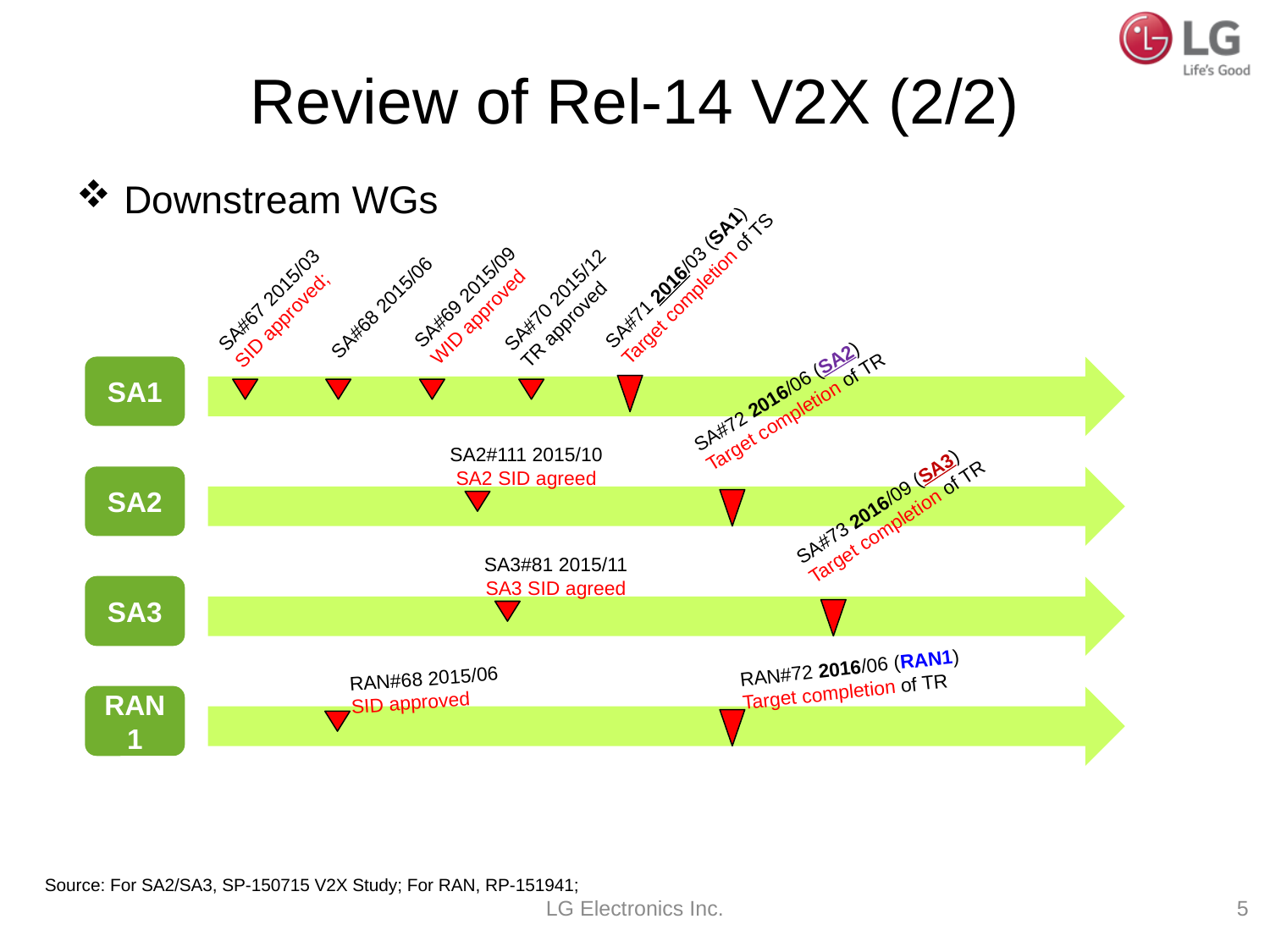

# Review of Rel-14 V2X (2/2)
Downstream WGs

SA#71 2016/03 (SA1)
Target completion of TS
SA#69 2015/09
WID approved
SA#67 2015/03
SID approved;
SA#70 2015/12
TR approved
SA#68 2015/06
SA1

SA#72 2016/06 (SA2)
Target completion of TR

SA2#111 2015/10
SA2 SID agreed
SA2

SA#73 2016/09 (SA3)
Target completion of TR

SA3#81 2015/11
SA3 SID agreed
SA3

RAN#72 2016/06 (RAN1)
Target completion of TR
RAN#68 2015/06
SID approved
RAN1

Source: For SA2/SA3, SP-150715 V2X Study; For RAN, RP-151941;
LG Electronics Inc.
5